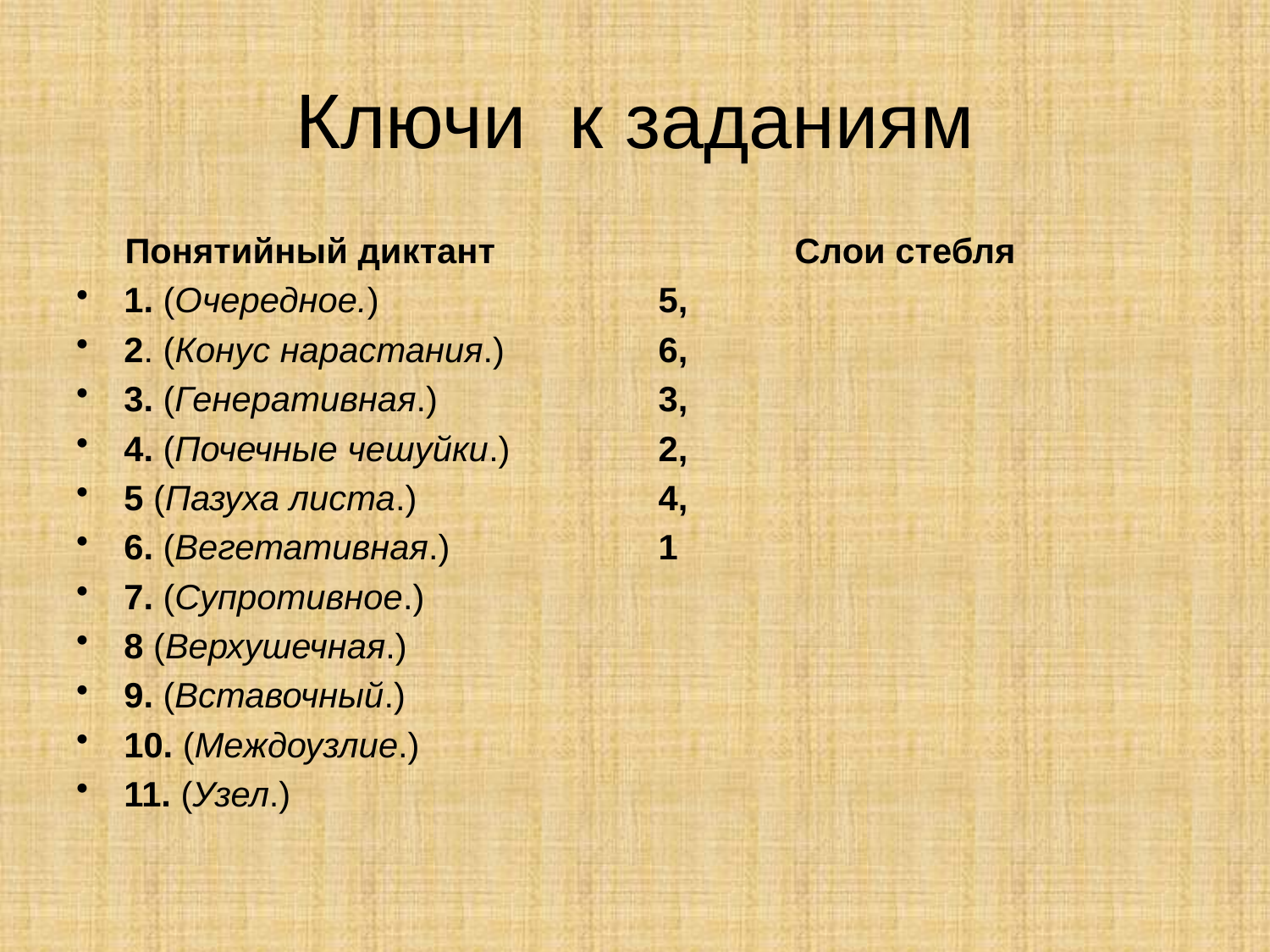

# Ключи  к заданиям
     Понятийный диктант
1. (Очередное.)
2. (Конус нарастания.)
3. (Генеративная.)
4. (Почечные чешуйки.)
5 (Пазуха листа.)
6. (Вегетативная.)
7. (Супротивное.)
8 (Верхушечная.)
9. (Вставочный.)
10. (Междоузлие.)
11. (Узел.)
              Слои стебля
5,
6,
3,
2,
4,
1